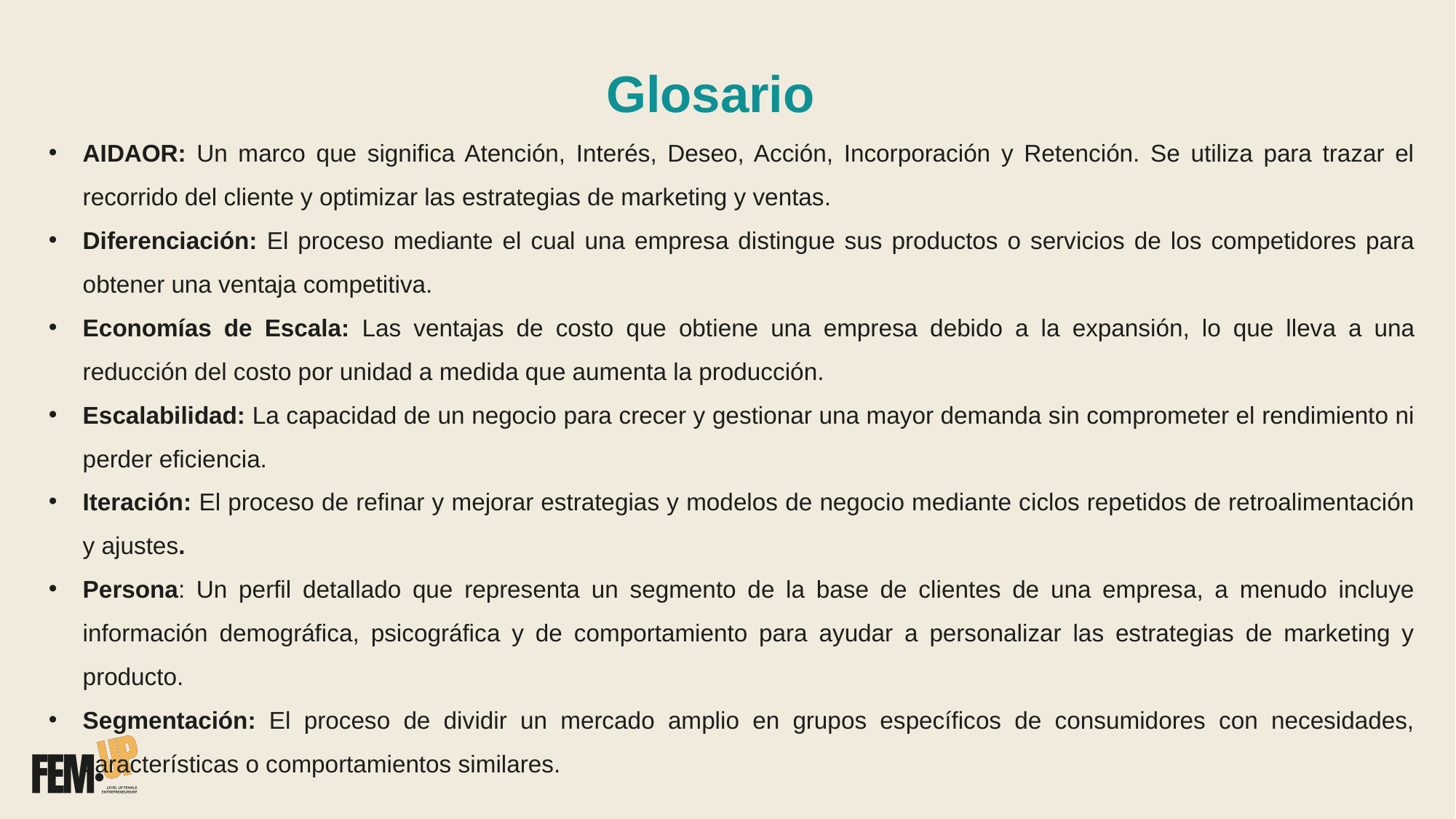

Glosario
AIDAOR: Un marco que significa Atención, Interés, Deseo, Acción, Incorporación y Retención. Se utiliza para trazar el recorrido del cliente y optimizar las estrategias de marketing y ventas.
Diferenciación: El proceso mediante el cual una empresa distingue sus productos o servicios de los competidores para obtener una ventaja competitiva.
Economías de Escala: Las ventajas de costo que obtiene una empresa debido a la expansión, lo que lleva a una reducción del costo por unidad a medida que aumenta la producción.
Escalabilidad: La capacidad de un negocio para crecer y gestionar una mayor demanda sin comprometer el rendimiento ni perder eficiencia.
Iteración: El proceso de refinar y mejorar estrategias y modelos de negocio mediante ciclos repetidos de retroalimentación y ajustes.
Persona: Un perfil detallado que representa un segmento de la base de clientes de una empresa, a menudo incluye información demográfica, psicográfica y de comportamiento para ayudar a personalizar las estrategias de marketing y producto.
Segmentación: El proceso de dividir un mercado amplio en grupos específicos de consumidores con necesidades, características o comportamientos similares.